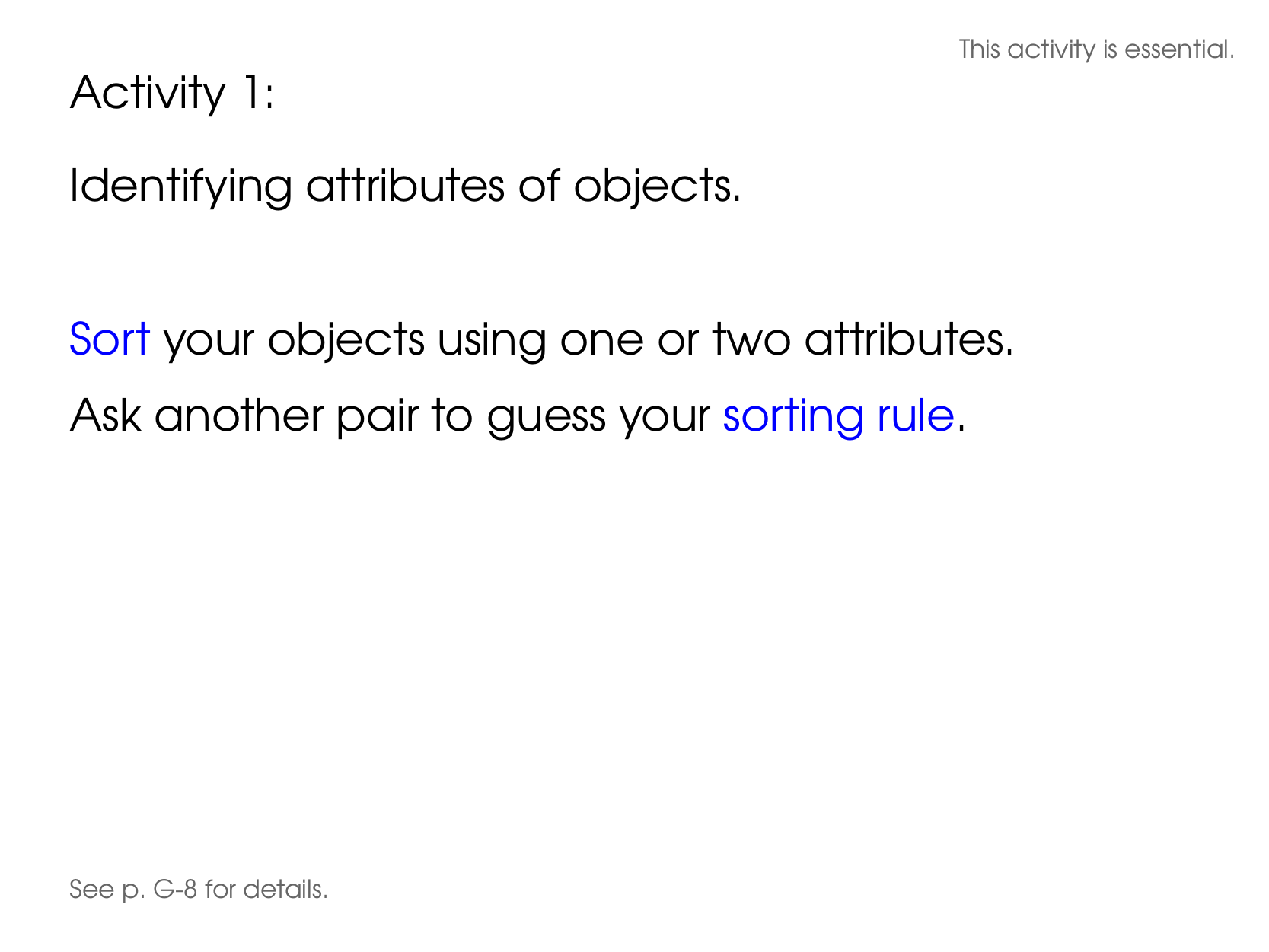

This activity is essential.
Activity 1:
Identifying attributes of objects.

Sort your objects using one or two attributes.
Ask another pair to guess your sorting rule.
See p. G-8 for details.